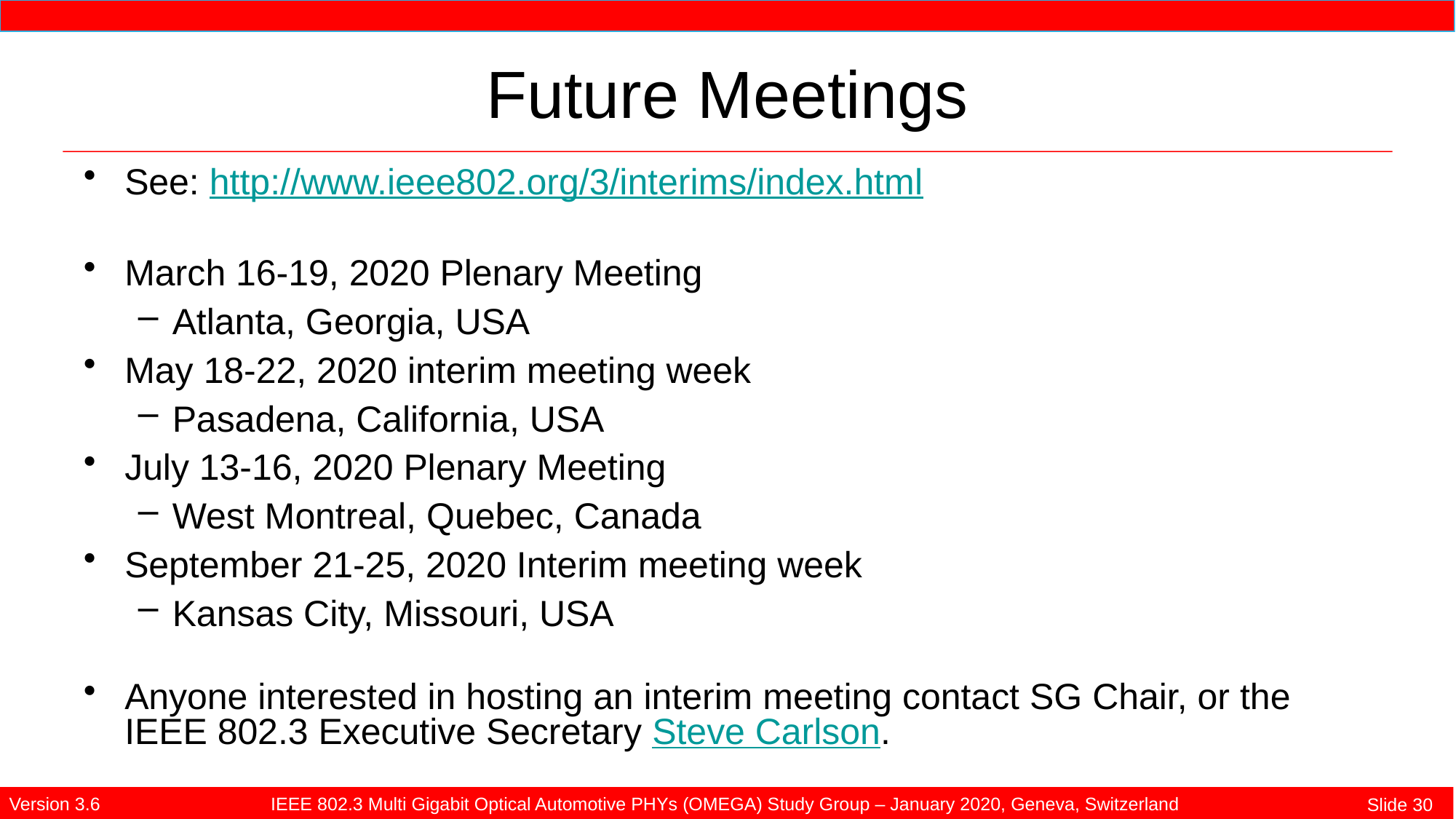

# Future Meetings
See: http://www.ieee802.org/3/interims/index.html

March 16-19, 2020 Plenary Meeting
Atlanta, Georgia, USA
May 18-22, 2020 interim meeting week
Pasadena, California, USA
July 13-16, 2020 Plenary Meeting
West Montreal, Quebec, Canada
September 21-25, 2020 Interim meeting week
Kansas City, Missouri, USA

Anyone interested in hosting an interim meeting contact SG Chair, or the IEEE 802.3 Executive Secretary Steve Carlson.